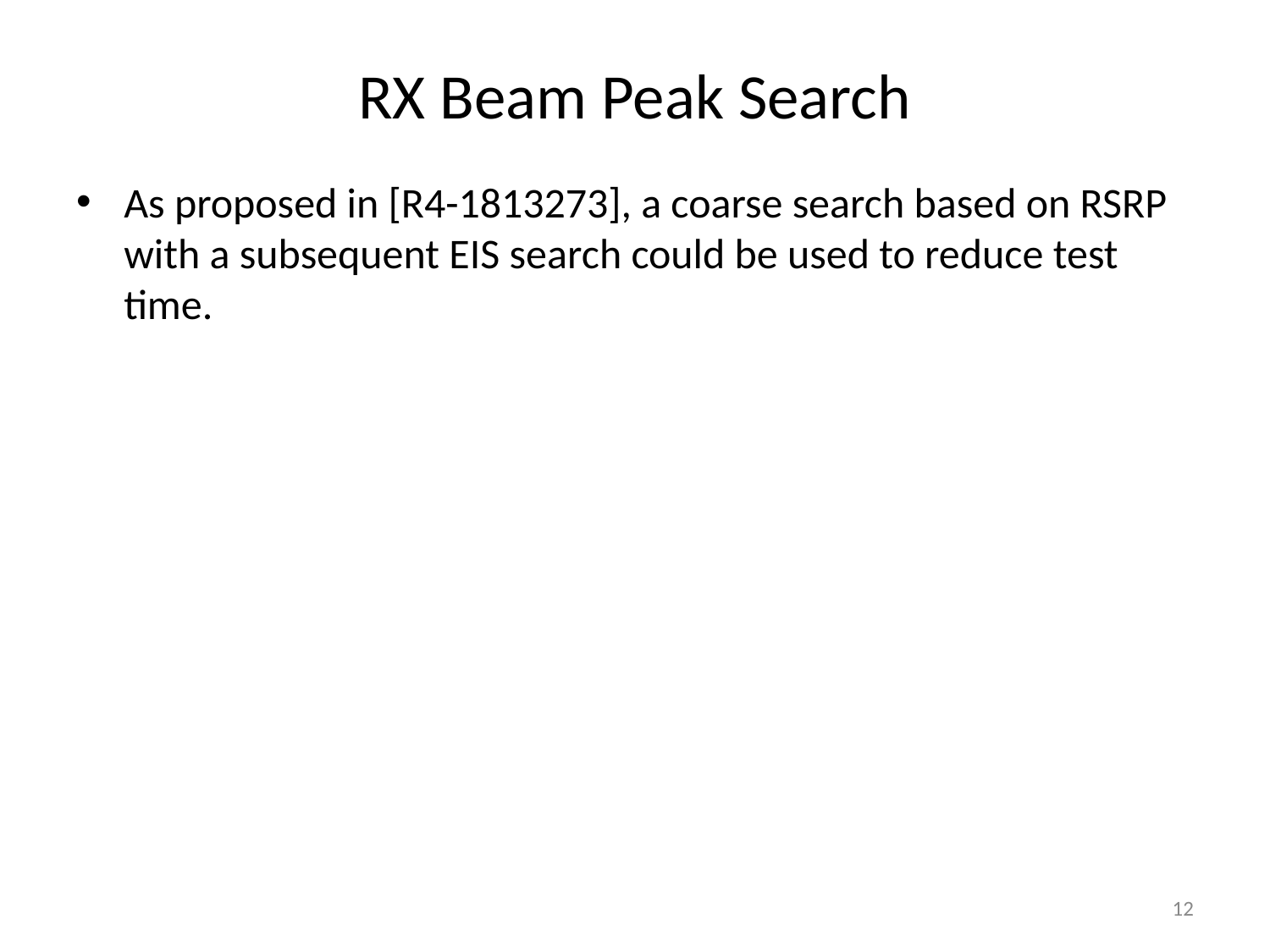

# RX Beam Peak Search
As proposed in [R4-1813273], a coarse search based on RSRP with a subsequent EIS search could be used to reduce test time.

12